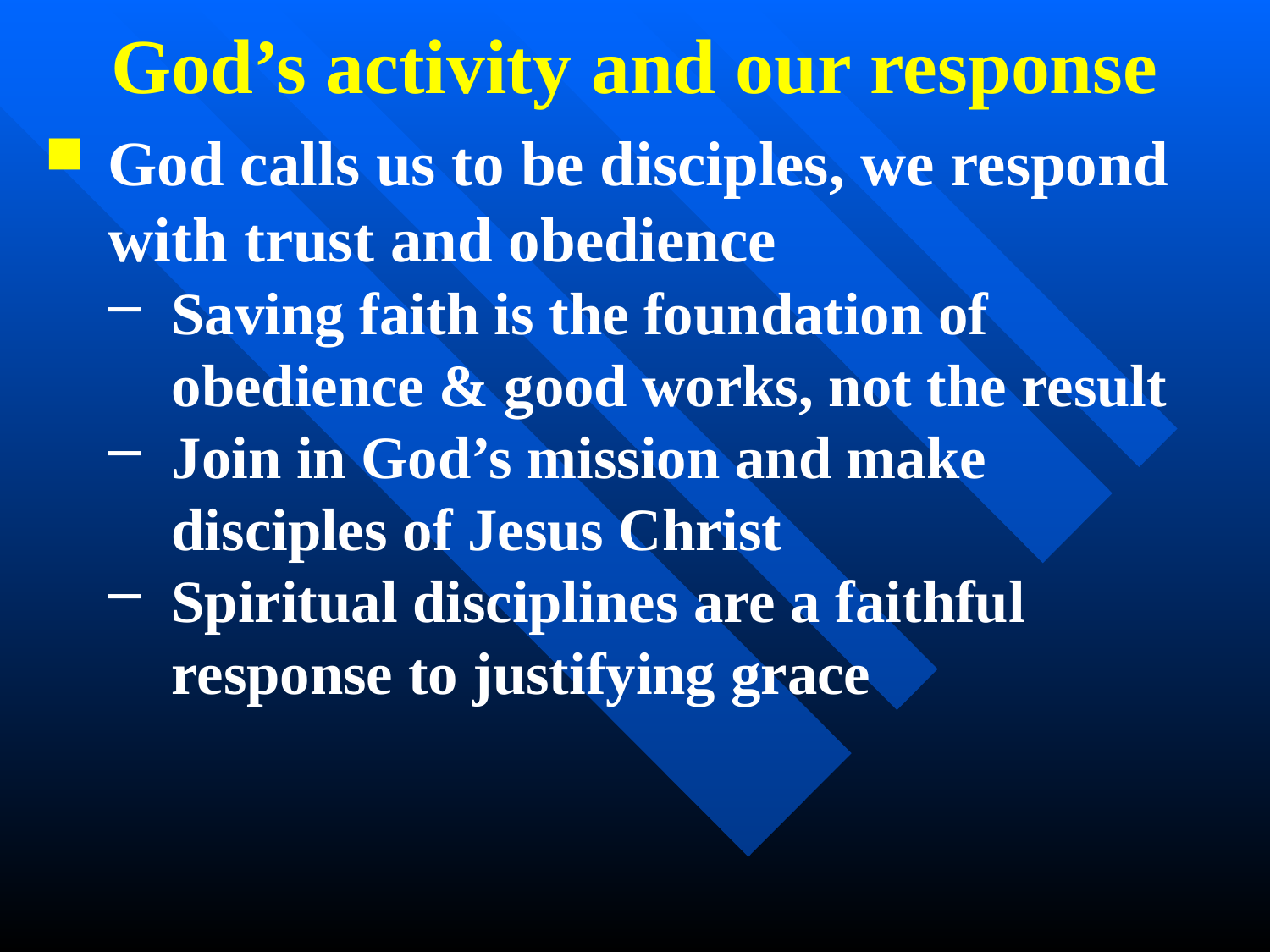

God’s activity and our response
God calls us to be disciples, we respond with trust and obedience
Saving faith is the foundation of obedience & good works, not the result
Join in God’s mission and make disciples of Jesus Christ
Spiritual disciplines are a faithful response to justifying grace